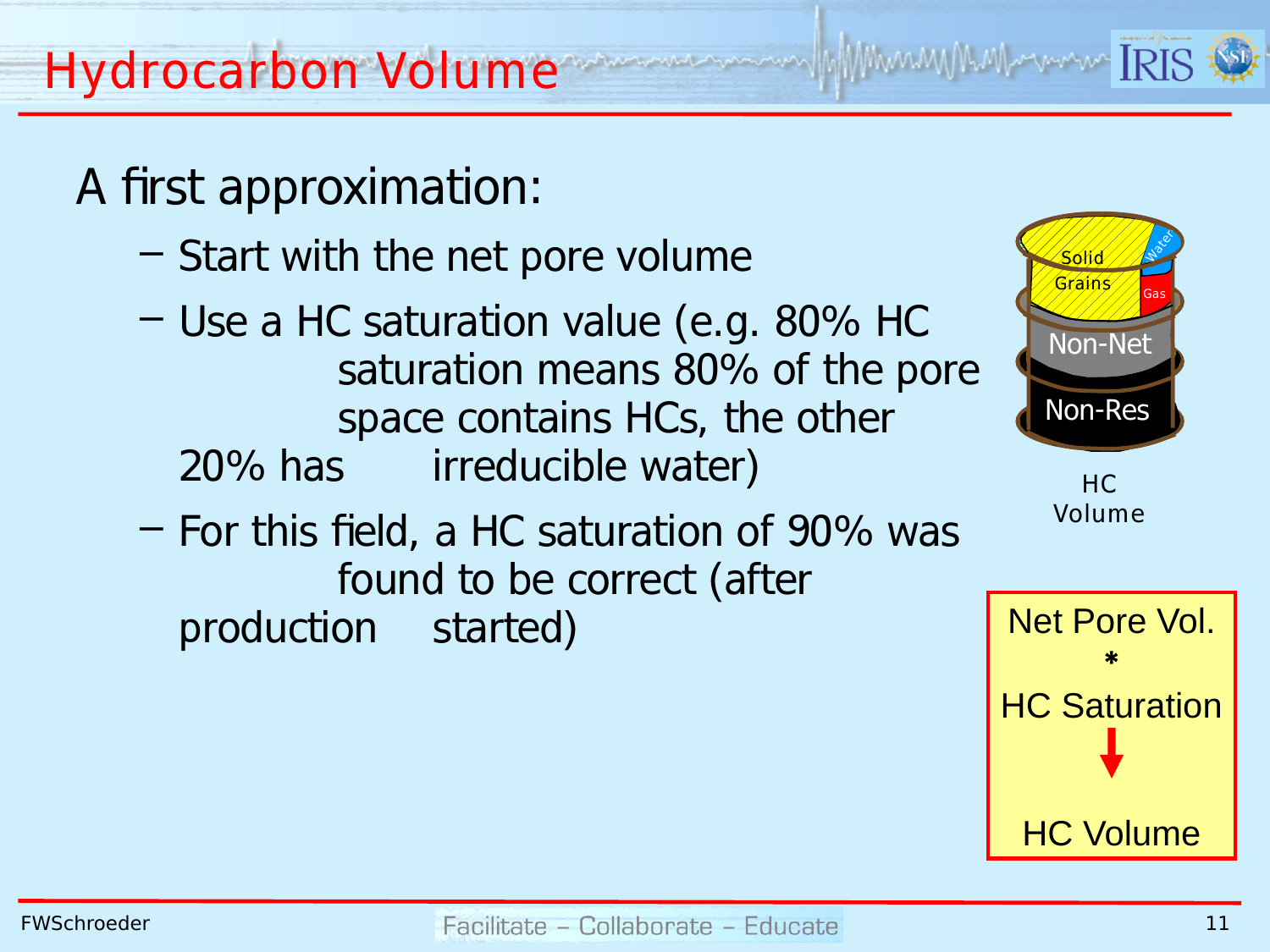

# Hydrocarbon Volume
A first approximation:
Start with the net pore volume
Use a HC saturation value (e.g. 80% HC 	saturation means 80% of the pore 	space contains HCs, the other 20% has 	irreducible water)
For this field, a HC saturation of 90% was 	found to be correct (after production 	started)

Water
Solid
Grains

Gas

Non-Net

Non-Res
Non-Res

HC
Volume

Net Pore Vol.
*
HC Saturation

HC Volume